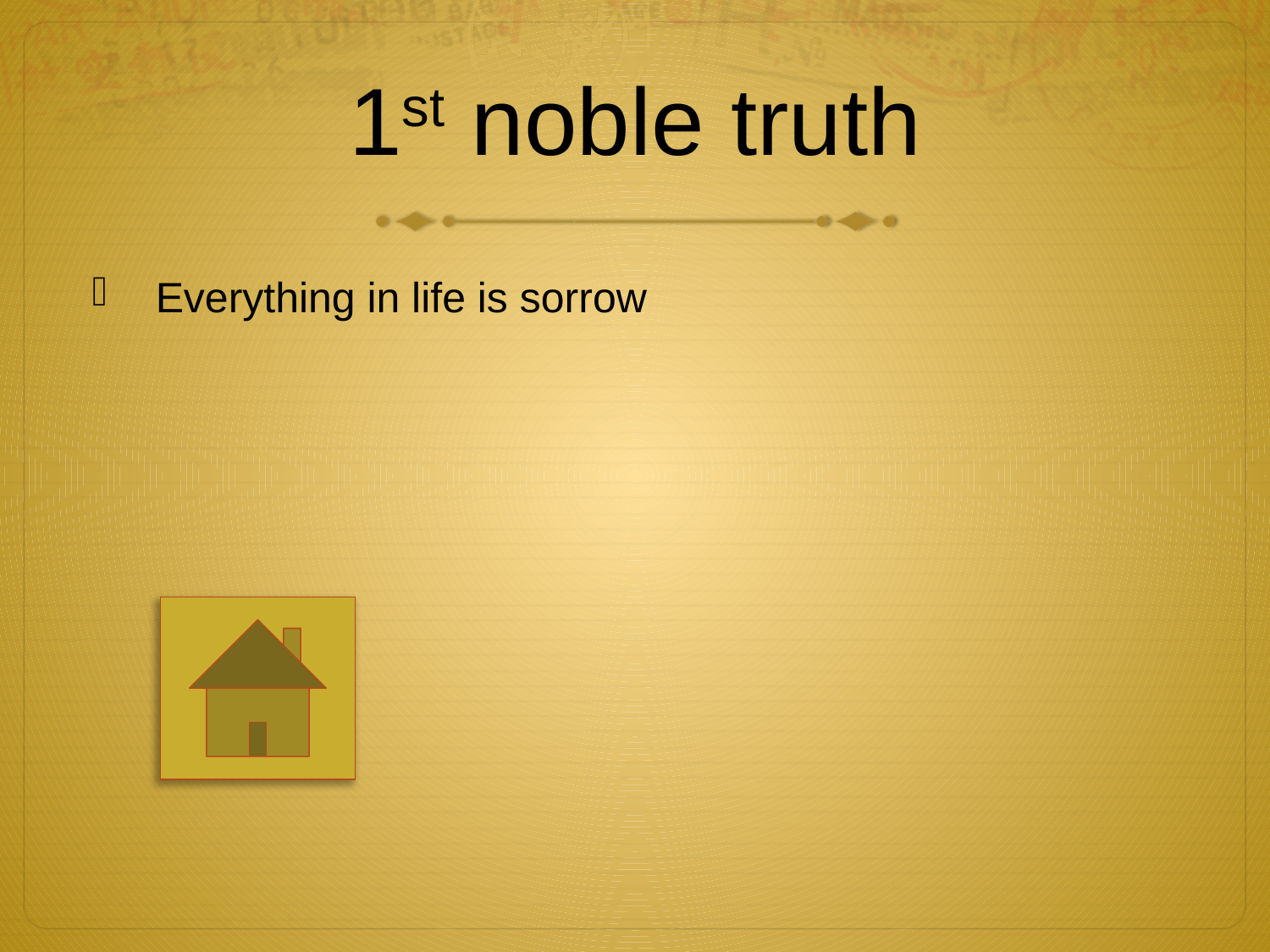

# 1st noble truth
Everything in life is sorrow